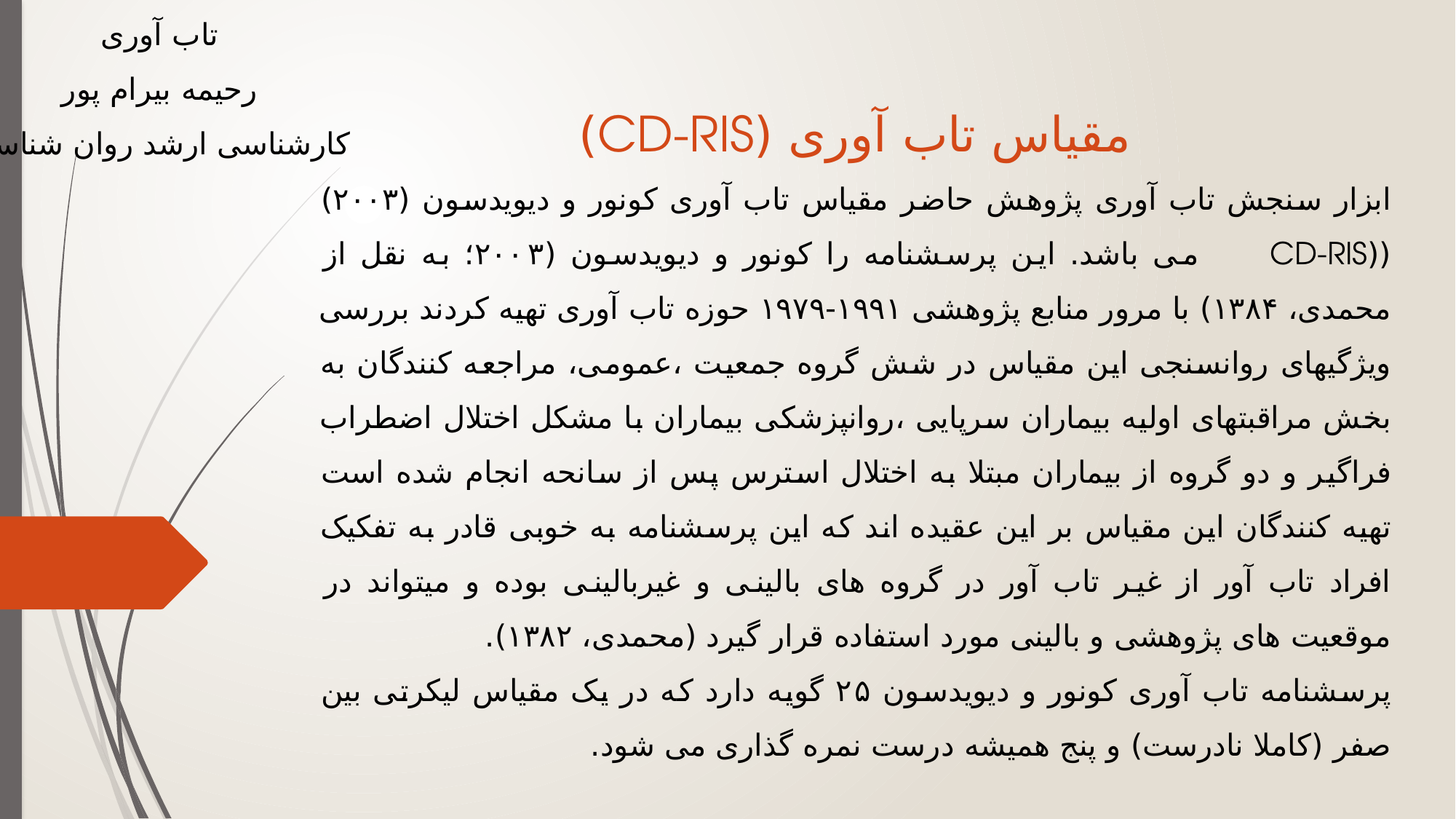

تاب آوری
رحیمه بیرام پور
کارشناسی ارشد روان شناسی
مقیاس تاب آوری (CD-RIS)
ابزار سنجش تاب آوری پژوهش حاضر مقیاس تاب آوری کونور و دیویدسون (۲۰۰۳) ((CD-RIS     می باشد. این پرسشنامه را کونور و دیویدسون (۲۰۰۳؛ به نقل از محمدی، ۱۳۸۴) با مرور منابع پژوهشی ۱۹۹۱-۱۹۷۹ حوزه تاب آوری تهیه کردند بررسی ویژگیهای روانسنجی این مقیاس در شش گروه جمعیت ،عمومی، مراجعه کنندگان به بخش مراقبتهای اولیه بیماران سرپایی ،روانپزشکی بیماران با مشکل اختلال اضطراب فراگیر و دو گروه از بیماران مبتلا به اختلال استرس پس از سانحه انجام شده است تهیه کنندگان این مقیاس بر این عقیده اند که این پرسشنامه به خوبی قادر به تفکیک افراد تاب آور از غیر تاب آور در گروه های بالینی و غیربالینی بوده و میتواند در موقعیت های پژوهشی و بالینی مورد استفاده قرار گیرد (محمدی، ۱۳۸۲).
پرسشنامه تاب آوری کونور و دیویدسون ۲۵ گویه دارد که در یک مقیاس لیکرتی بین صفر (کاملا نادرست) و پنج همیشه درست نمره گذاری می شود.